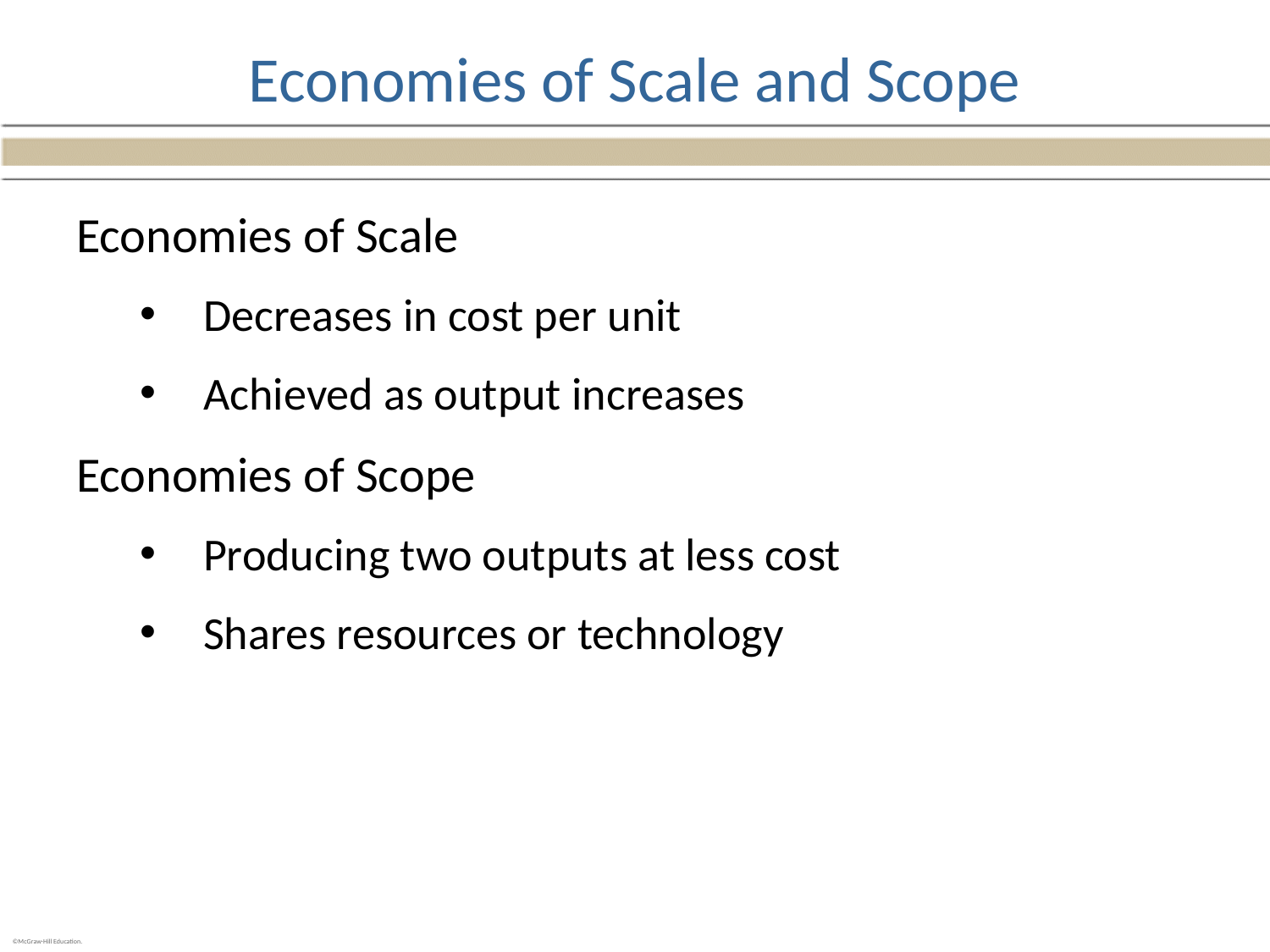

# Economies of Scale and Scope
Economies of Scale
Decreases in cost per unit
Achieved as output increases
Economies of Scope
Producing two outputs at less cost
Shares resources or technology